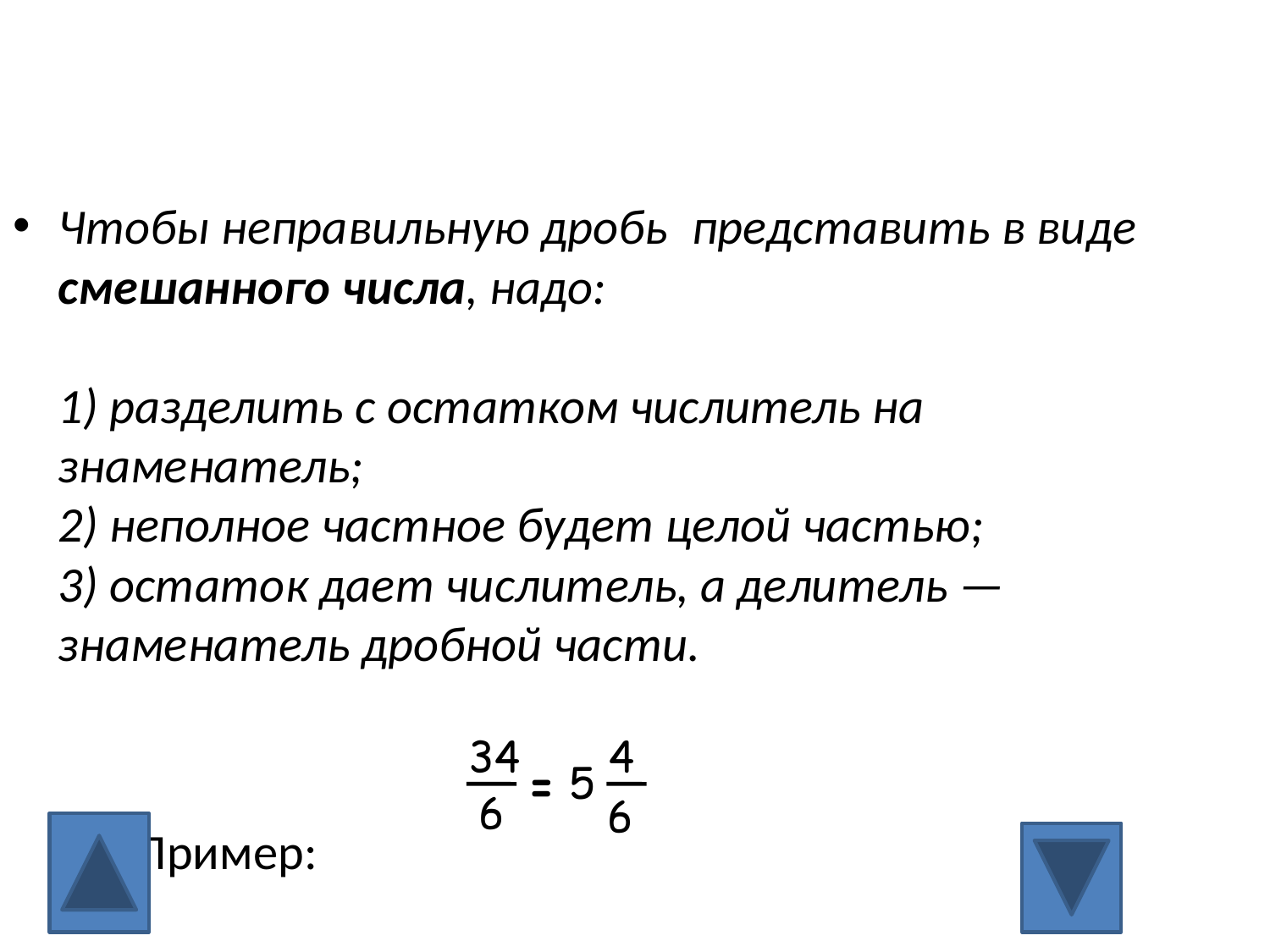

Чтобы неправильную дробь  представить в виде смешанного числа, надо:
1) разделить с остатком числитель на знаменатель; 
2) неполное частное будет целой частью; 
3) остаток дает числитель, а делитель — знаменатель дробной части.

           Пример:
34
4
5
6

6

=